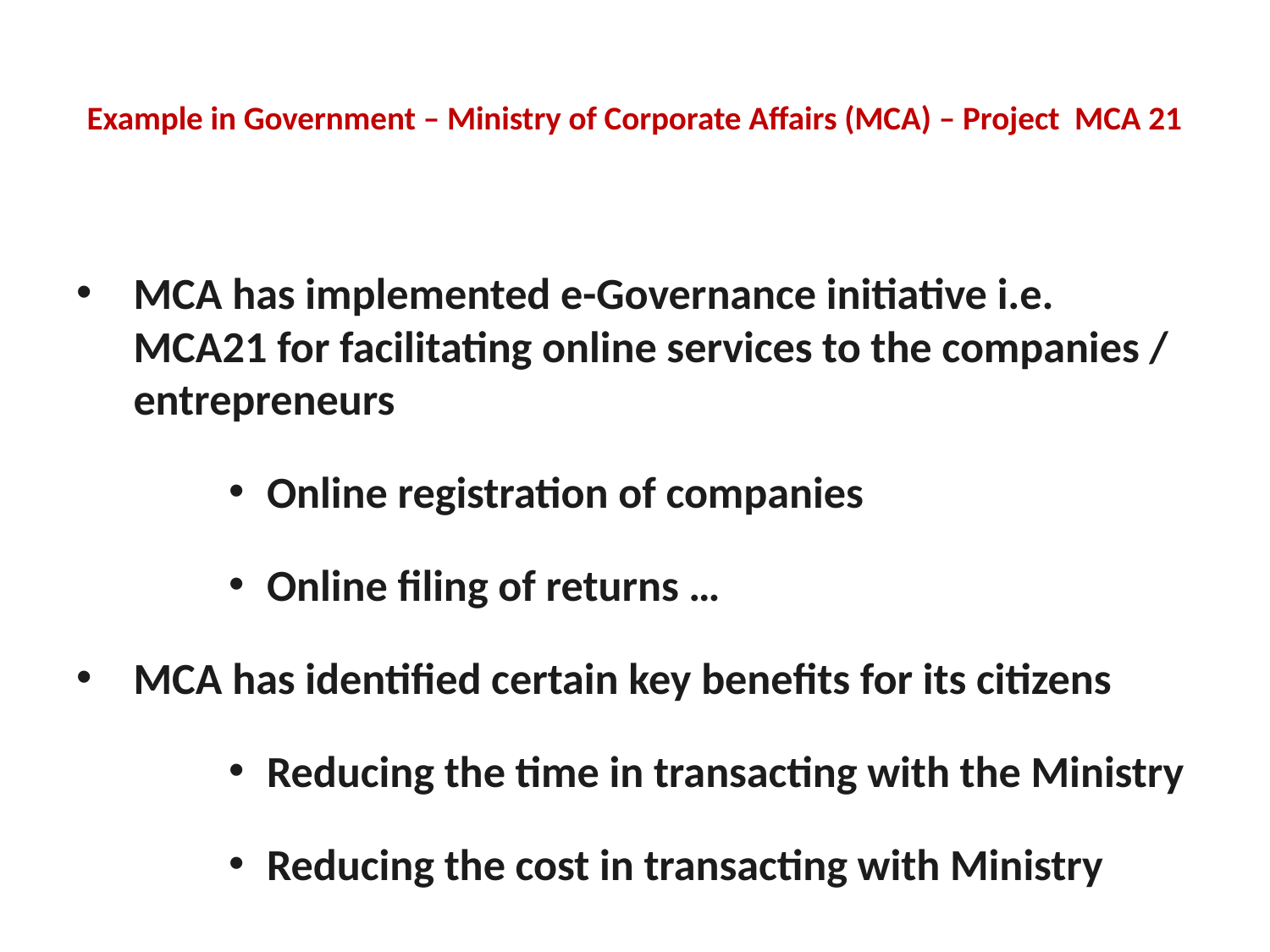

# Example in Government – Ministry of Corporate Affairs (MCA) – Project  MCA 21

MCA has implemented e-Governance initiative i.e. MCA21 for facilitating online services to the companies / entrepreneurs
Online registration of companies
Online filing of returns …
MCA has identified certain key benefits for its citizens
Reducing the time in transacting with the Ministry
Reducing the cost in transacting with Ministry